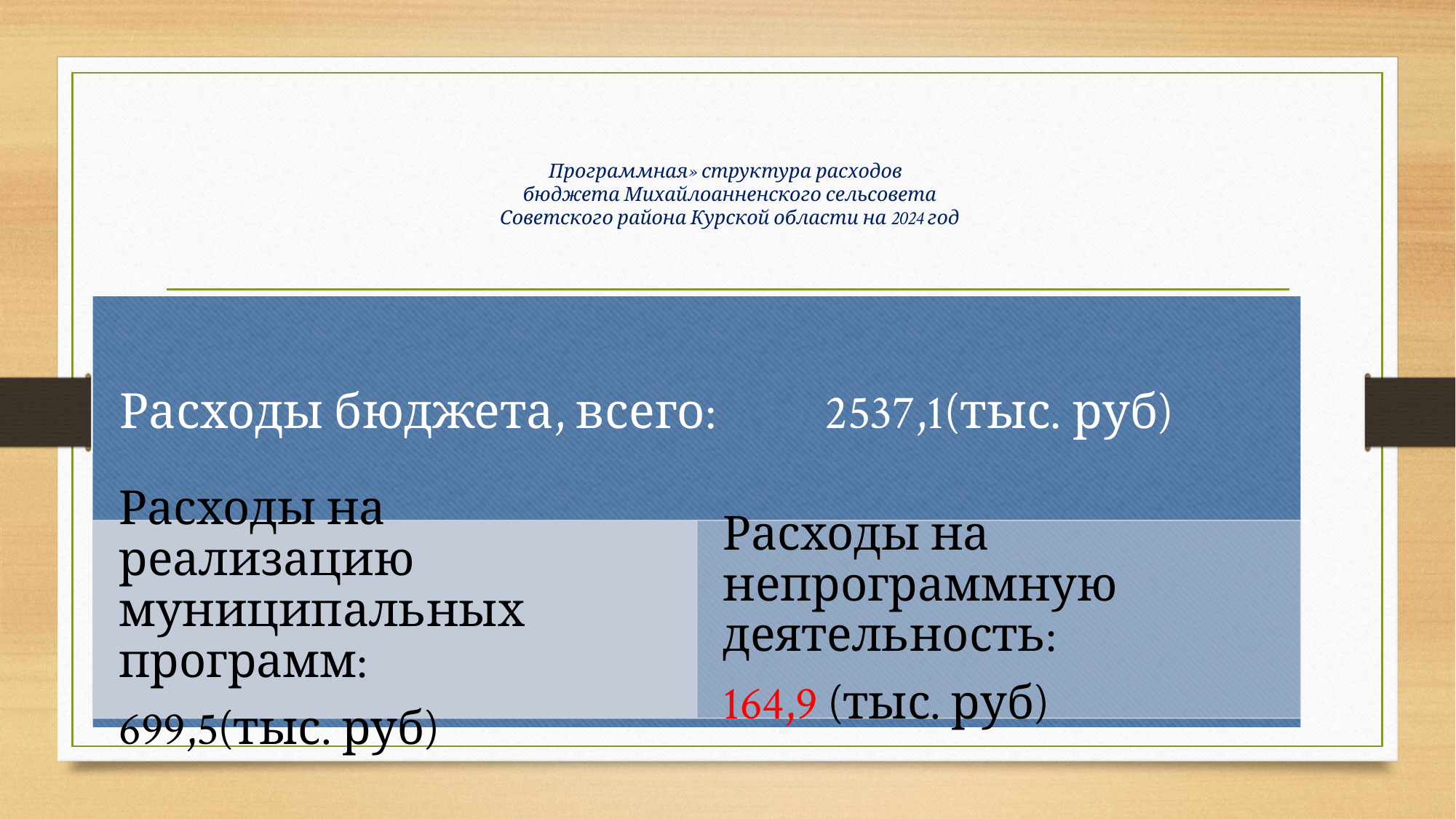

# Программная» структура расходов бюджета Михайлоанненского сельсовета Советского района Курской области на 2024 год
Расходы бюджета, всего:          2537,1(тыс. руб)
Расходы на реализацию муниципальных программ:
699,5(тыс. руб)
Расходы на непрограммную деятельность:
164,9 (тыс. руб)